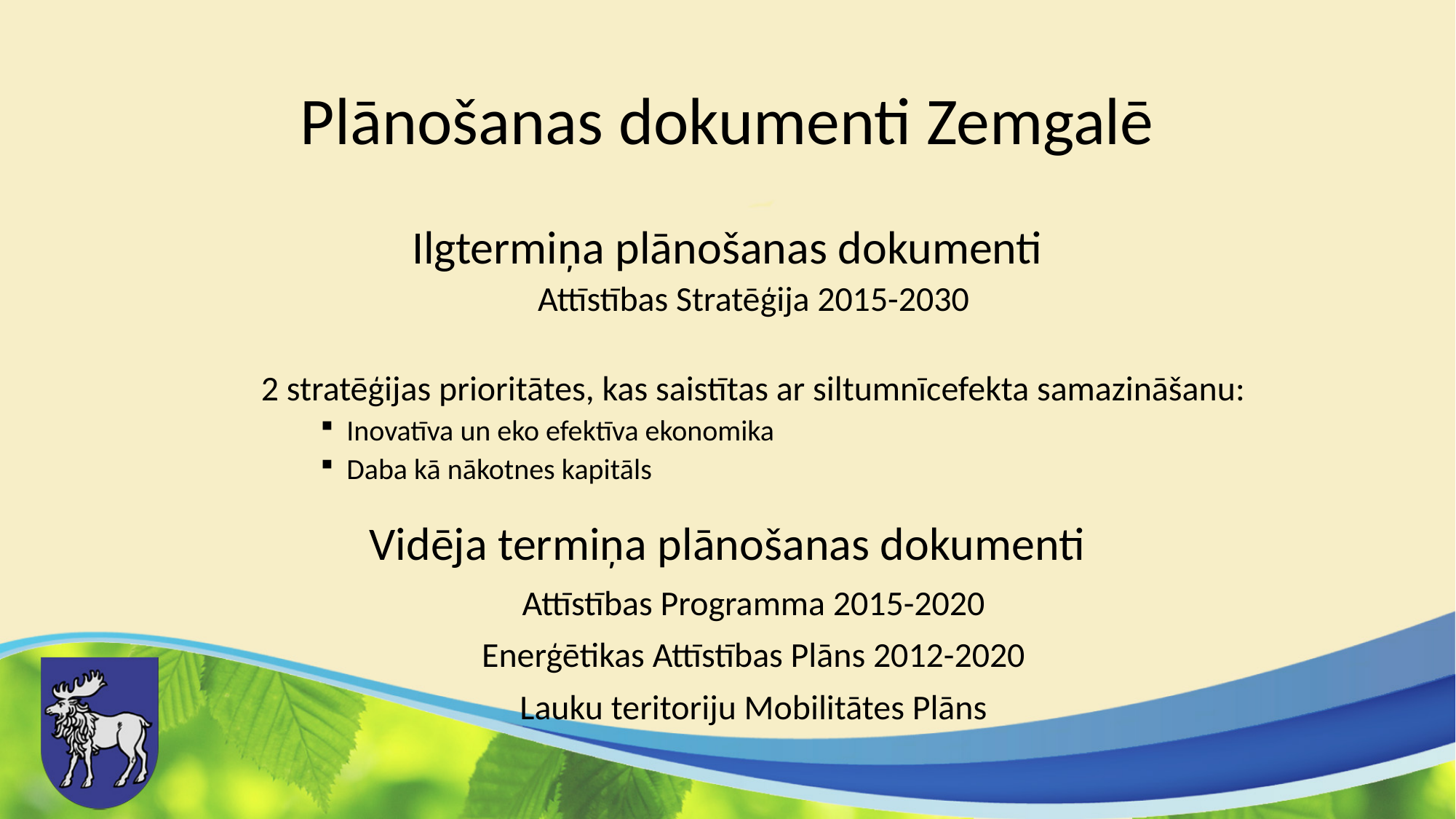

# Plānošanas dokumenti Zemgalē
Ilgtermiņa plānošanas dokumenti
Attīstības Stratēģija 2015-2030

2 stratēģijas prioritātes, kas saistītas ar siltumnīcefekta samazināšanu:
Inovatīva un eko efektīva ekonomika
Daba kā nākotnes kapitāls

Vidēja termiņa plānošanas dokumenti
Attīstības Programma 2015-2020
Enerģētikas Attīstības Plāns 2012-2020
Lauku teritoriju Mobilitātes Plāns